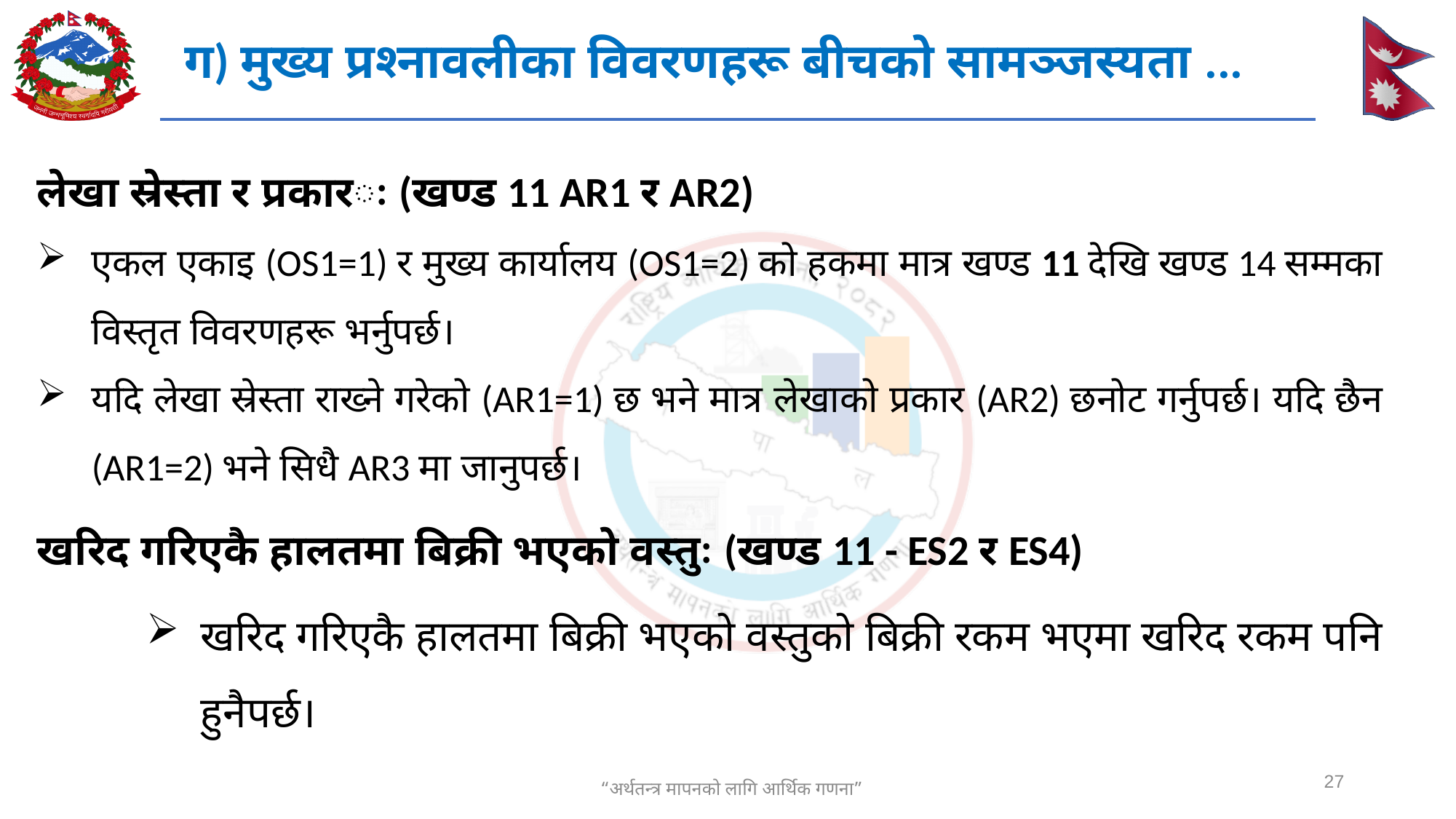

ग) मुख्य प्रश्नावलीका विवरणहरू बीचको सामञ्जस्यता ...
लेखा स्रेस्ता र प्रकारः (खण्ड 11 AR1 र AR2)
एकल एकाइ (OS1=1) र मुख्य कार्यालय (OS1=2) को हकमा मात्र खण्ड 11 देखि खण्ड 14 सम्मका विस्तृत विवरणहरू भर्नुपर्छ।
यदि लेखा स्रेस्ता राख्ने गरेको (AR1=1) छ भने मात्र लेखाको प्रकार (AR2) छनोट गर्नुपर्छ। यदि छैन (AR1=2) भने सिधै AR3 मा जानुपर्छ।
खरिद गरिएकै हालतमा बिक्री भएको वस्तुः (खण्ड 11 - ES2 र ES4)
खरिद गरिएकै हालतमा बिक्री भएको वस्तुको बिक्री रकम भएमा खरिद रकम पनि हुनैपर्छ।
27
“अर्थतन्त्र मापनको लागि आर्थिक गणना”